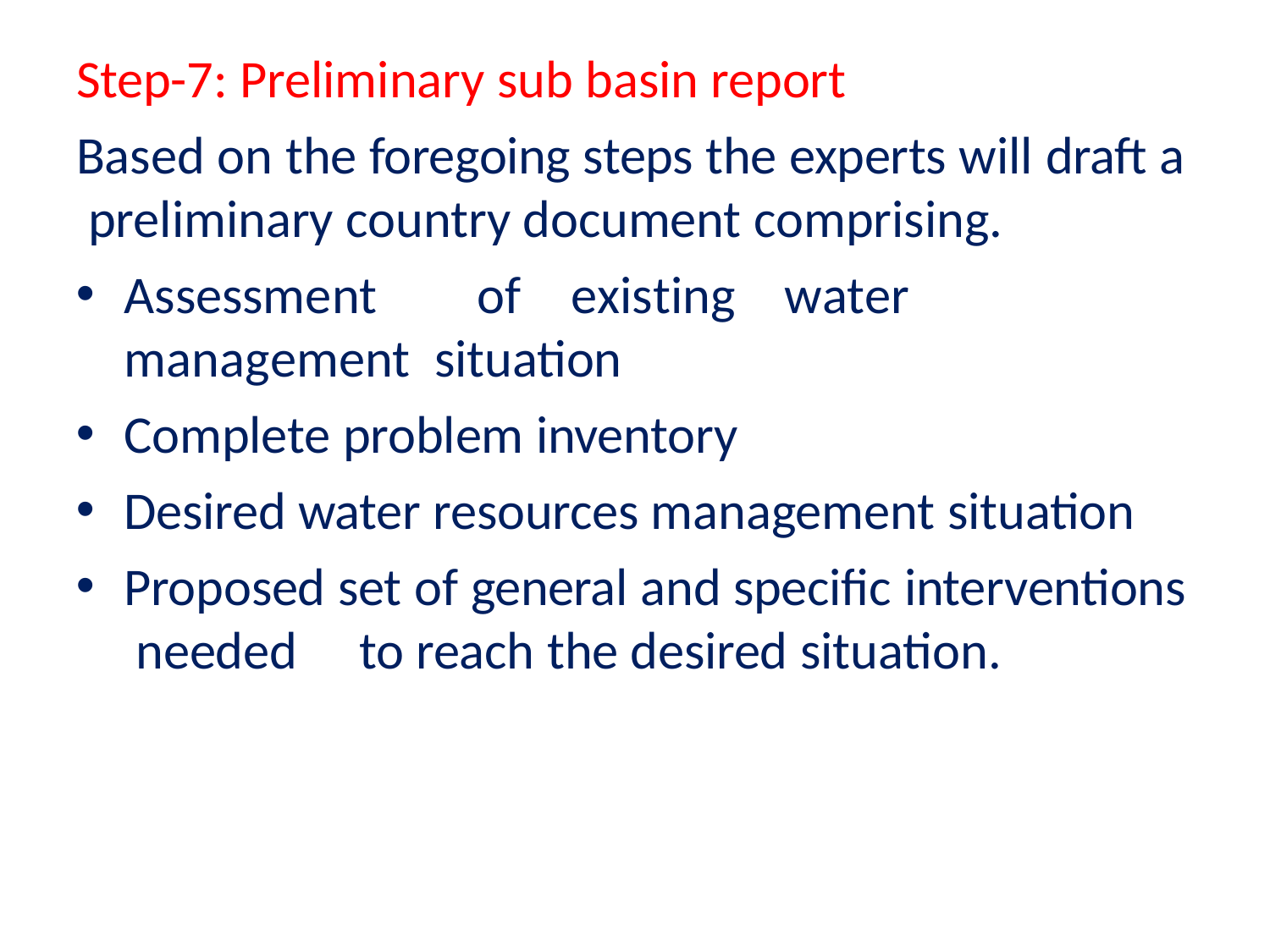

Step-7: Preliminary sub basin report
Based on the foregoing steps the experts will draft a  preliminary country document comprising.
Assessment	of	existing	water	management  situation
Complete problem inventory
Desired water resources management situation
Proposed set of general and specific interventions  needed	to reach the desired situation.